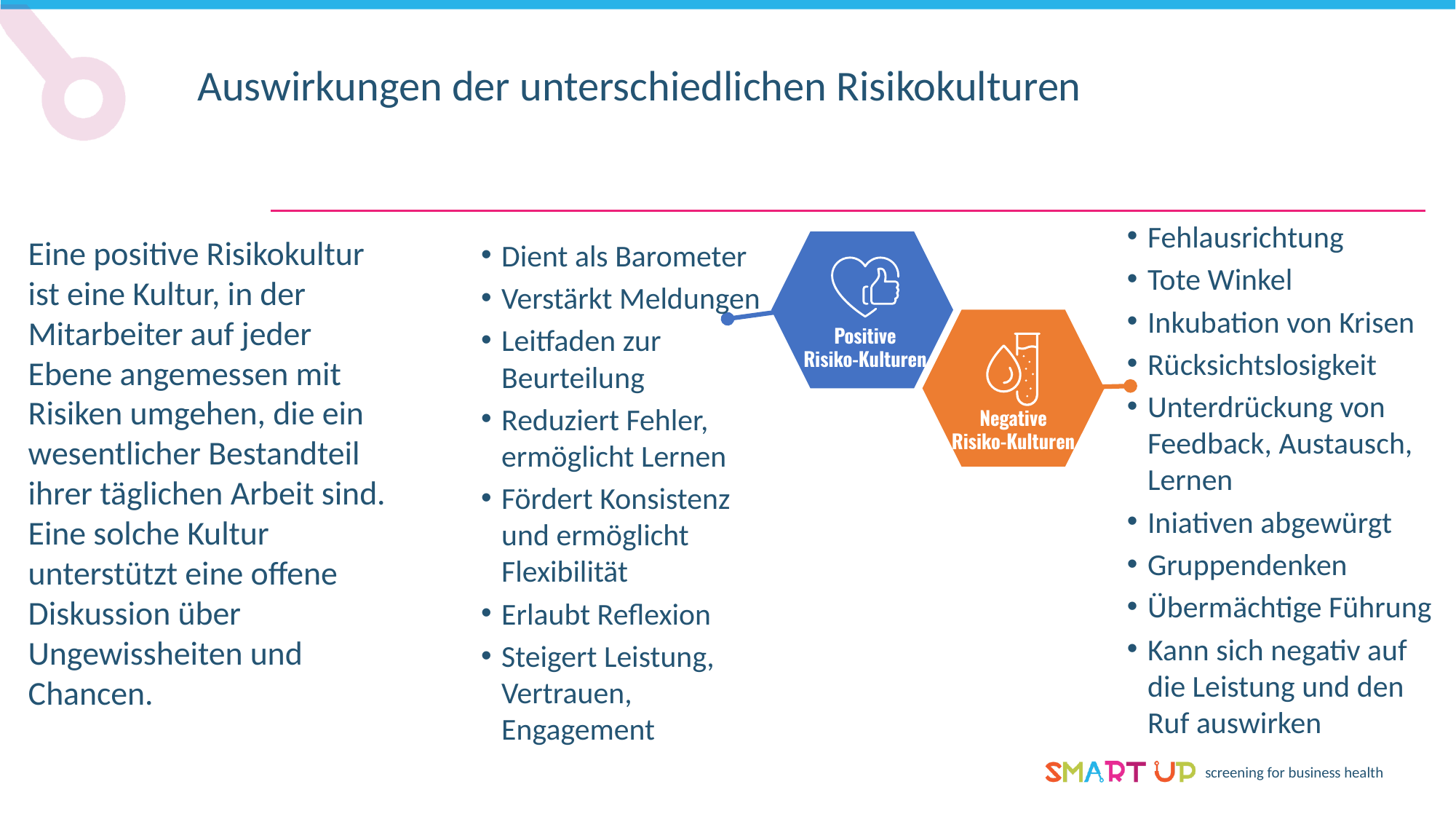

Auswirkungen der unterschiedlichen Risikokulturen
Fehlausrichtung
Tote Winkel
Inkubation von Krisen
Rücksichtslosigkeit
Unterdrückung von Feedback, Austausch, Lernen
Iniativen abgewürgt
Gruppendenken
Übermächtige Führung
Kann sich negativ auf die Leistung und den Ruf auswirken

Eine positive Risikokultur ist eine Kultur, in der Mitarbeiter auf jeder Ebene angemessen mit Risiken umgehen, die ein wesentlicher Bestandteil ihrer täglichen Arbeit sind. Eine solche Kultur unterstützt eine offene Diskussion über Ungewissheiten und Chancen.
Dient als Barometer
Verstärkt Meldungen
Leitfaden zur Beurteilung
Reduziert Fehler, ermöglicht Lernen
Fördert Konsistenz und ermöglicht Flexibilität
Erlaubt Reflexion
Steigert Leistung, Vertrauen, Engagement

Positive
Risiko-Kulturen

Negative
Risiko-Kulturen